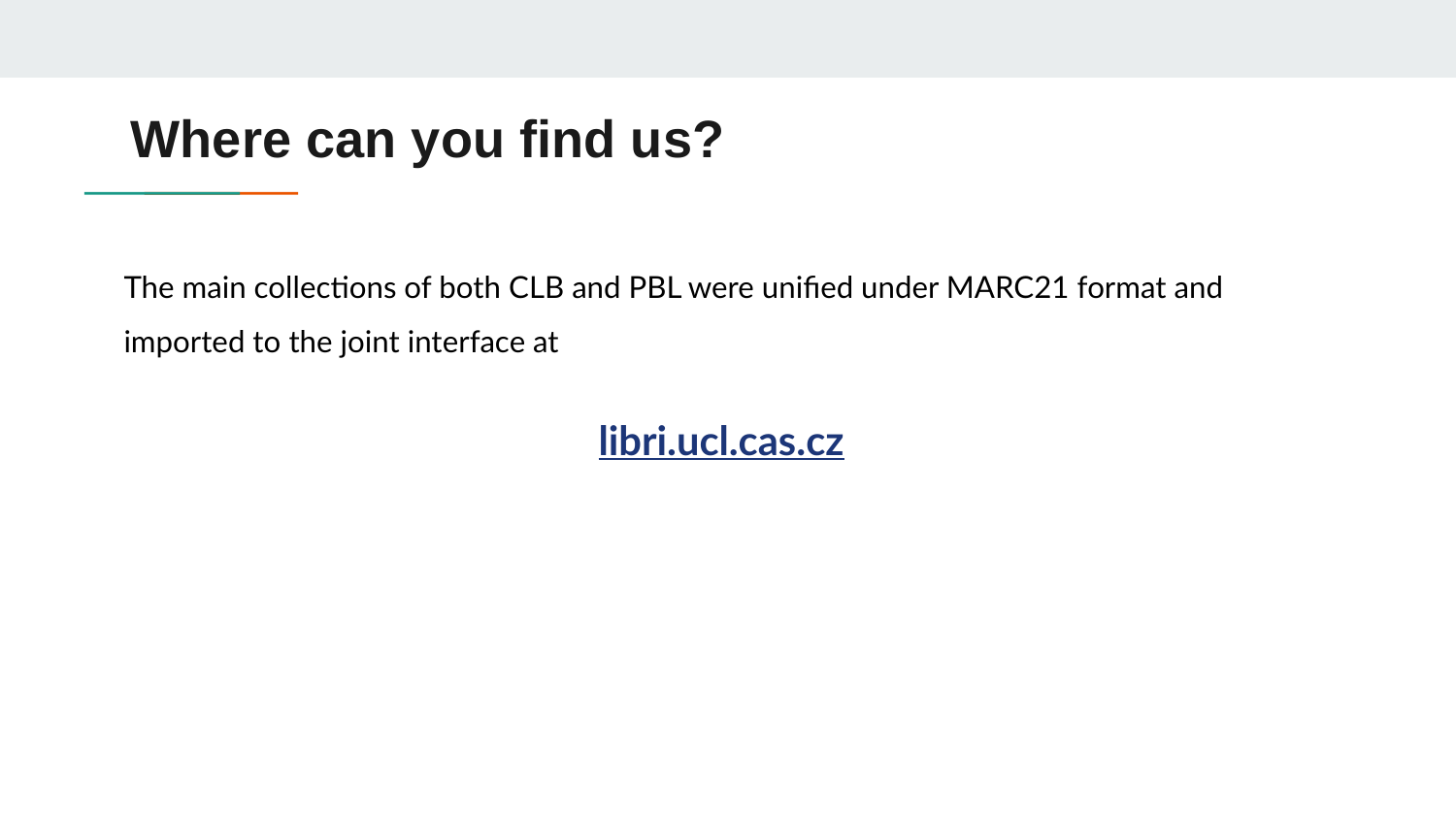

# Where can you find us?
The main collections of both CLB and PBL were unified under MARC21 format and imported to the joint interface at
libri.ucl.cas.cz